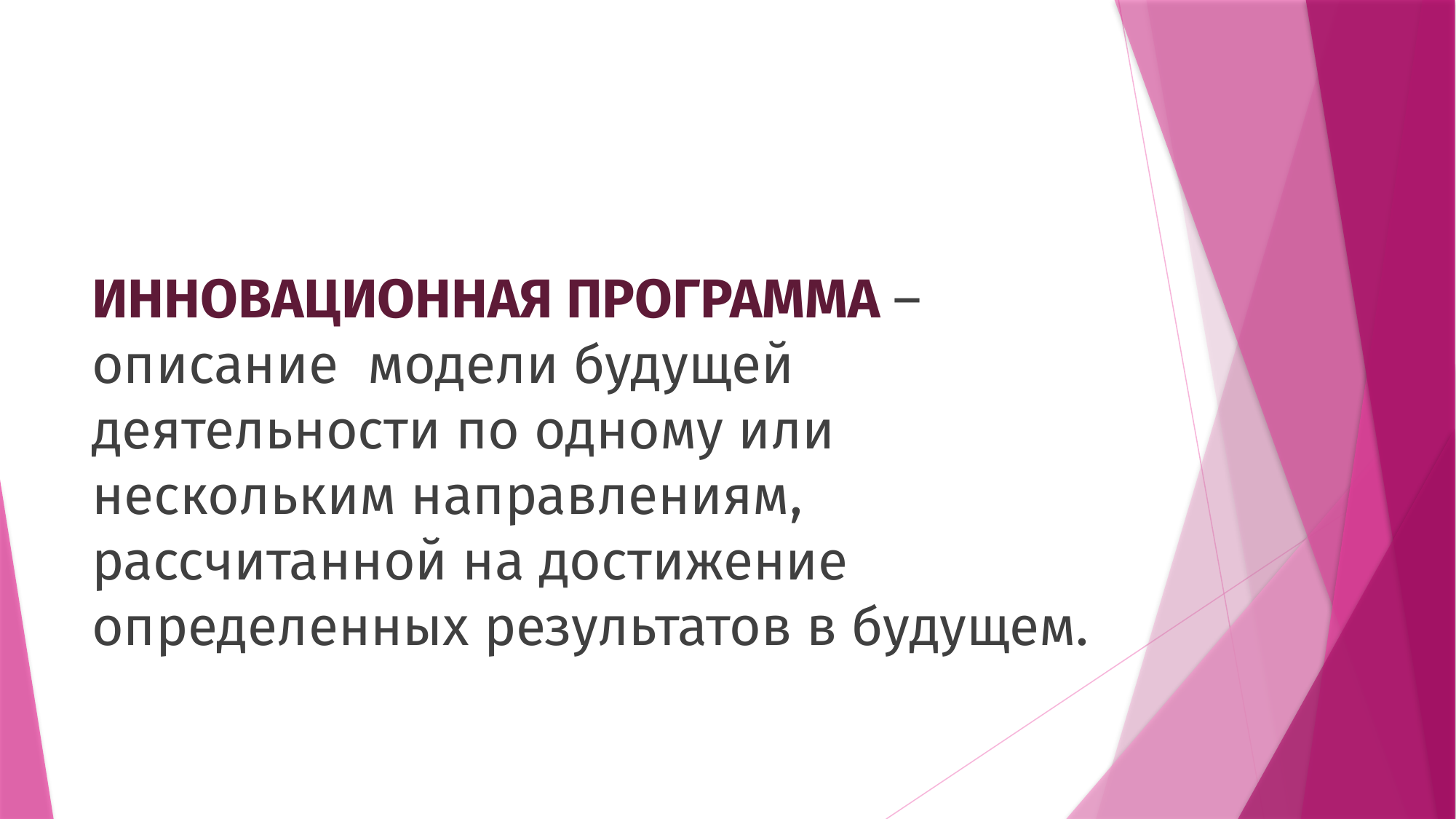

#
ИННОВАЦИОННАЯ ПРОГРАММА – описание  модели будущей деятельности по одному или нескольким направлениям, рассчитанной на достижение определенных результатов в будущем.